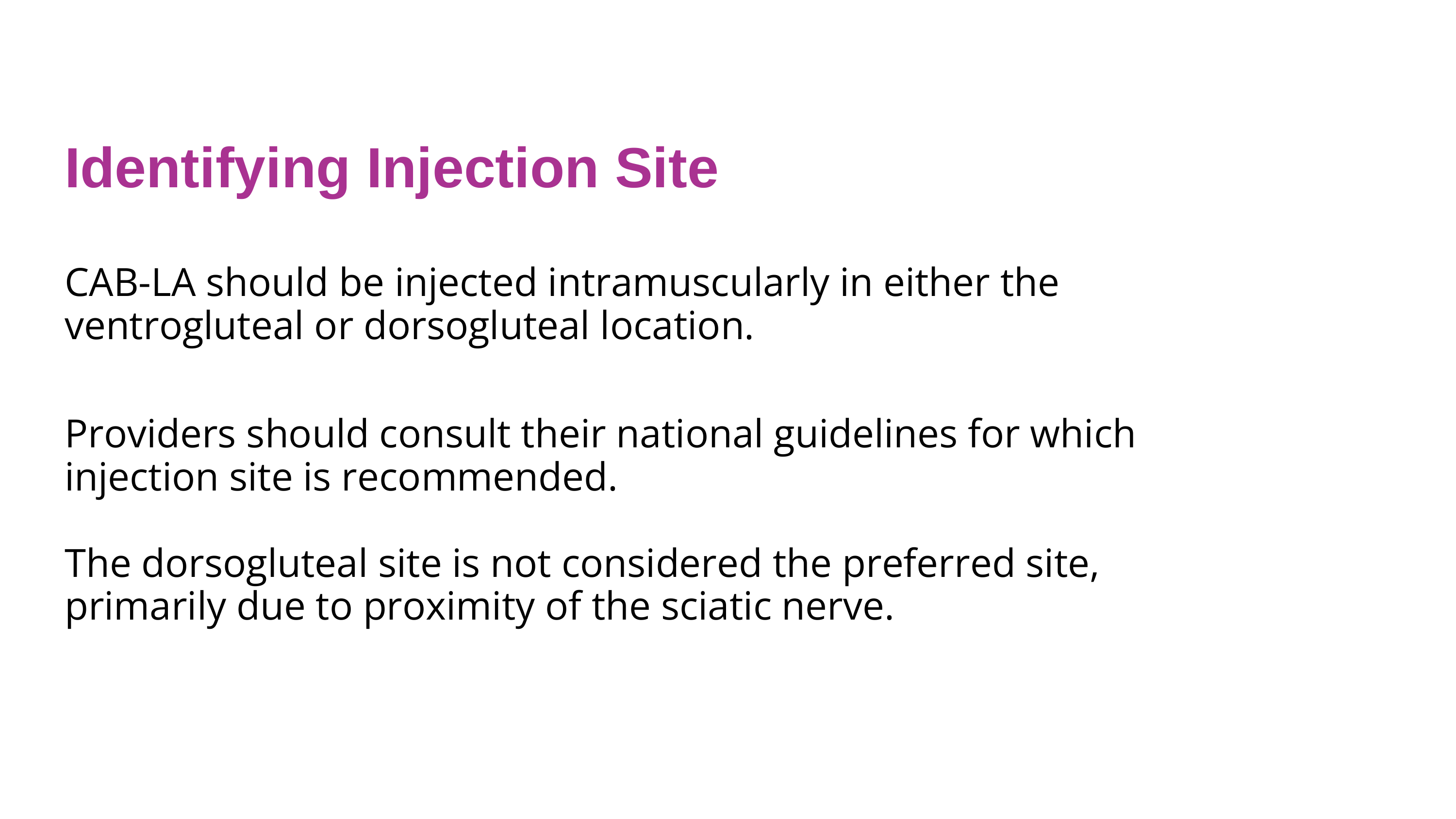

Identifying Injection Site
CAB-LA should be injected intramuscularly in either the ventrogluteal or dorsogluteal location.
Providers should consult their national guidelines for which injection site is recommended.

The dorsogluteal site is not considered the preferred site, primarily due to proximity of the sciatic nerve.